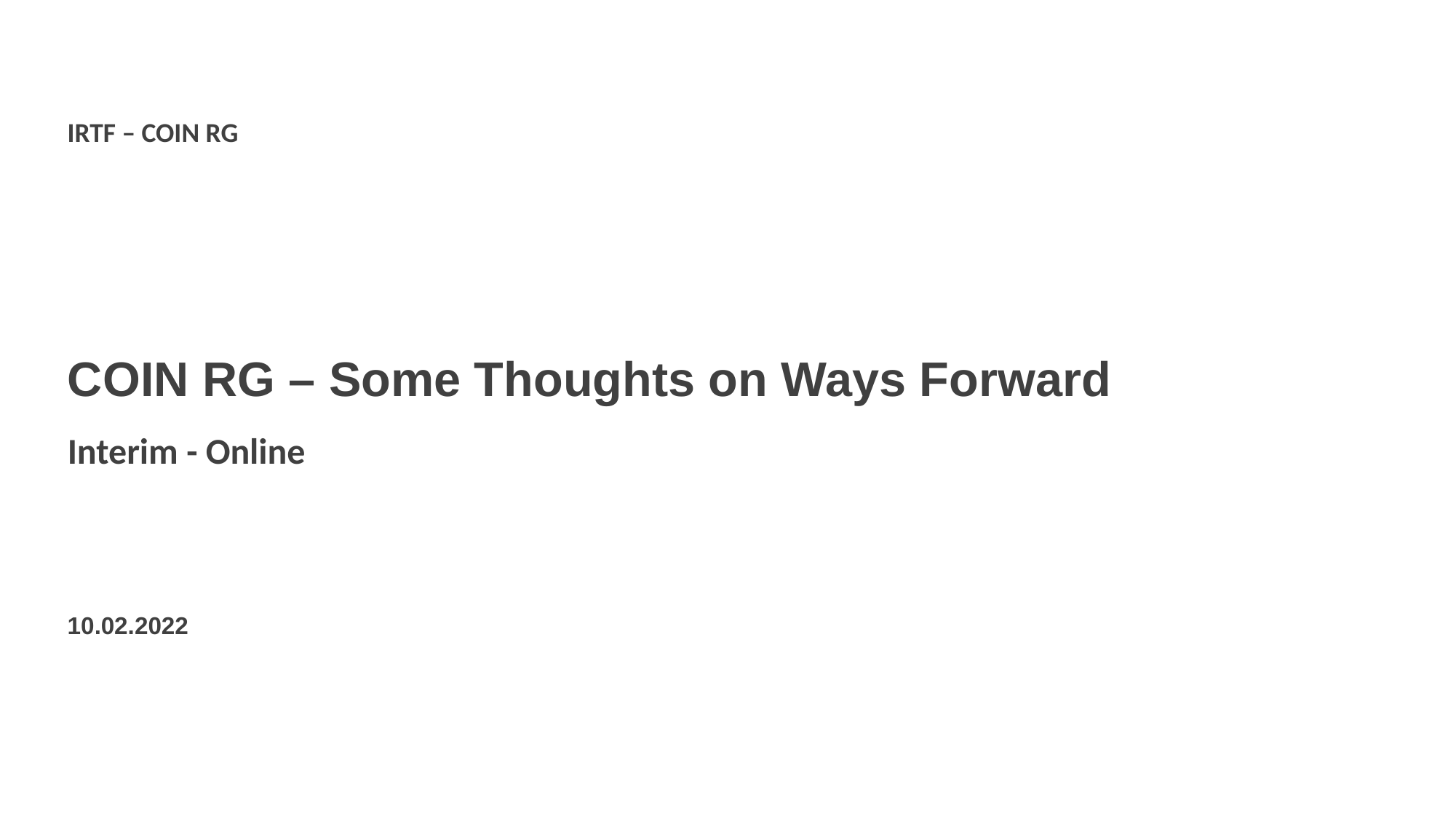

IRTF – COIN RG
COIN RG – Some Thoughts on Ways Forward
Interim - Online
10.02.2022